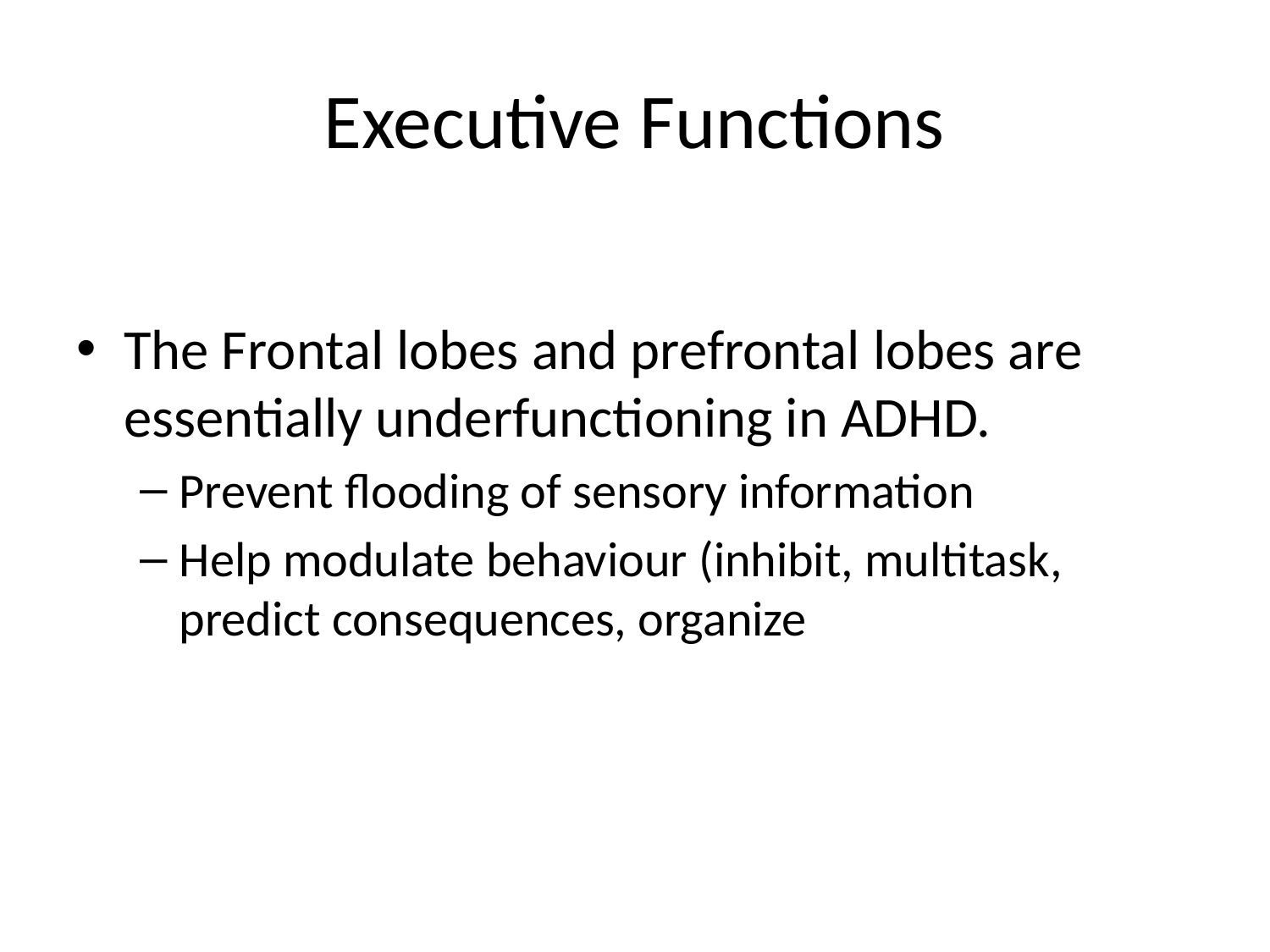

# Executive Functions
The Frontal lobes and prefrontal lobes are essentially underfunctioning in ADHD.
Prevent flooding of sensory information
Help modulate behaviour (inhibit, multitask, predict consequences, organize